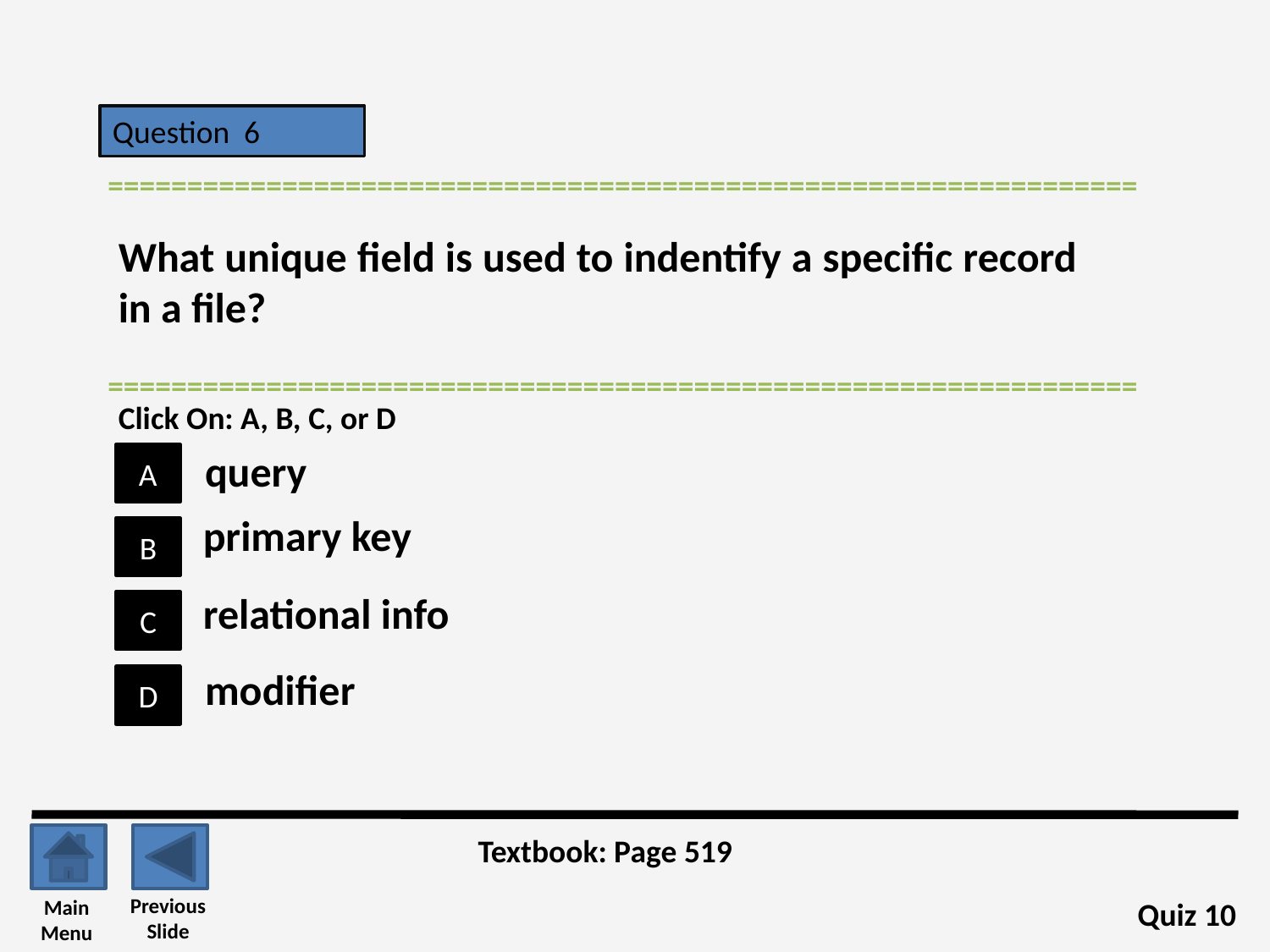

Question  6
=================================================================
What unique field is used to indentify a specific record in a file?
=================================================================
Click On: A, B, C, or D

query
A
primary key
B
relational info
C
modifier
D

Textbook: Page 519
Previous
Slide
Main
Menu
Quiz 10